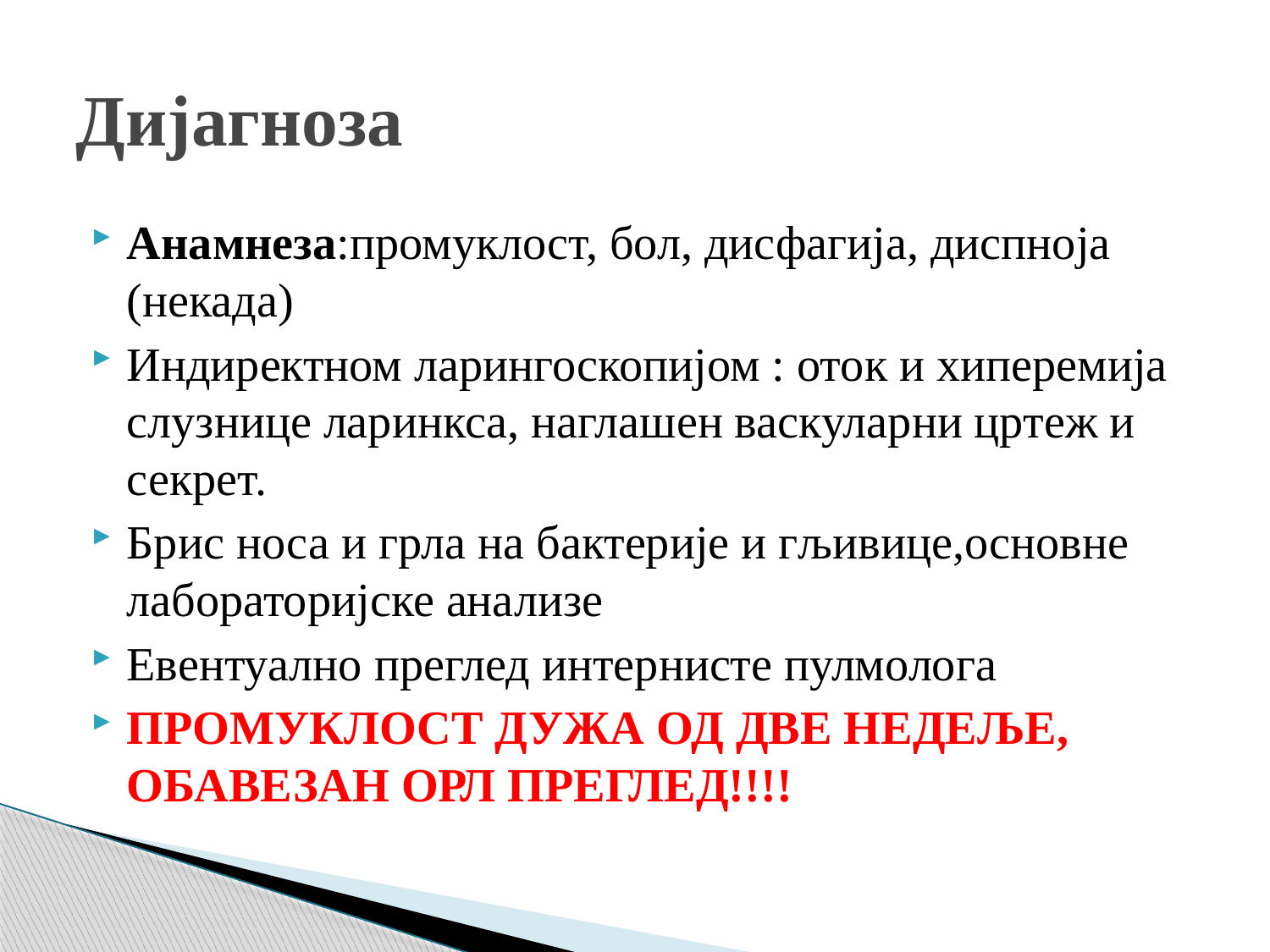

# Дијагноза
Анамнеза:промуклост, бол, дисфагија, диспноја (некада)
Индиректном ларингоскопијом : оток и хиперемија слузнице ларинкса, наглашен васкуларни цртеж и секрет.
Брис носа и грла на бактерије и гљивице,основне лабораторијске анализе
Евентуално преглед интернисте пулмолога
ПРОМУКЛОСТ ДУЖА ОД ДВЕ НЕДЕЉЕ, ОБАВЕЗАН ОРЛ ПРЕГЛЕД!!!!